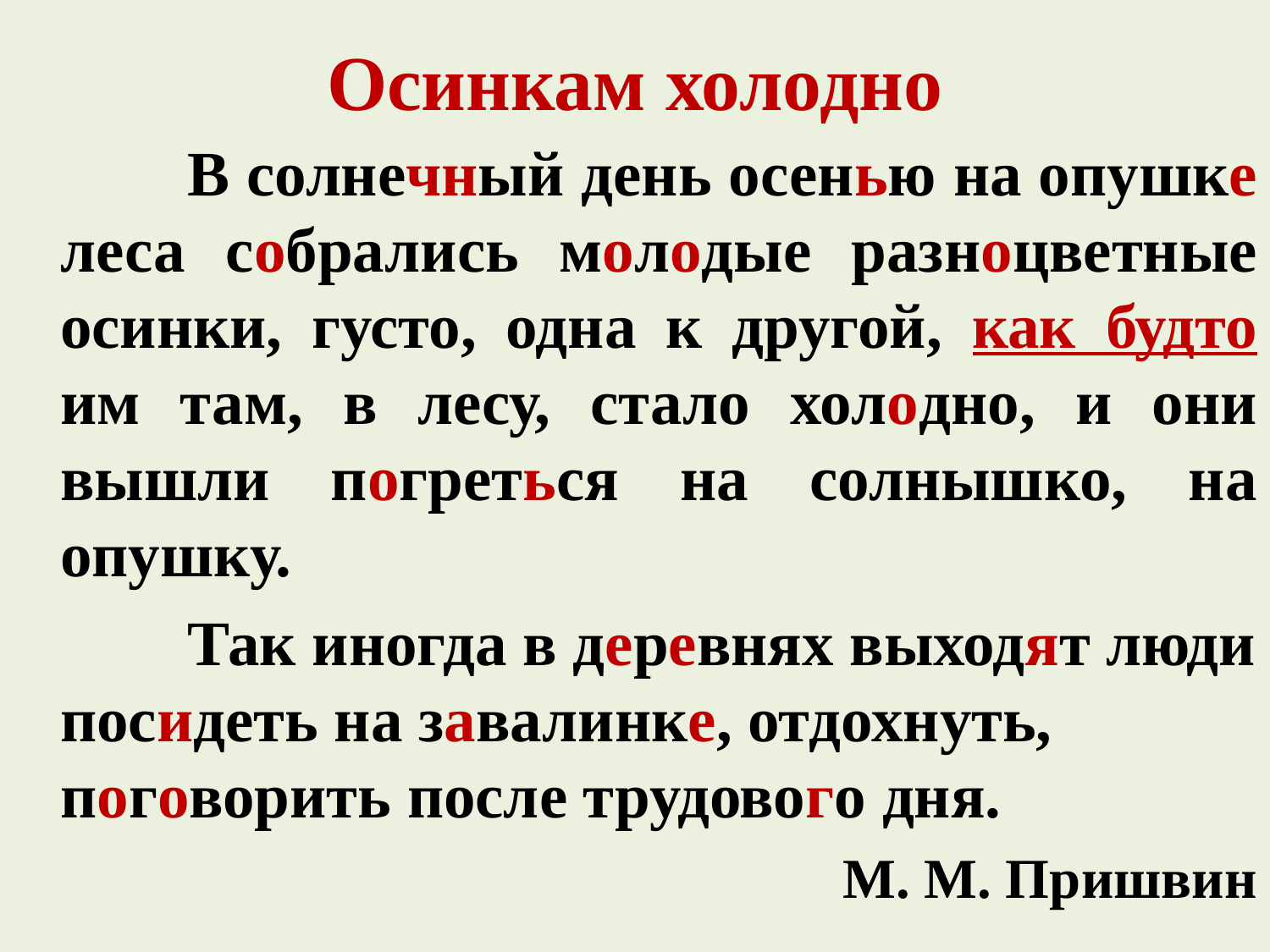

# Осинкам холодно
		В солнечный день осенью на опушке леса собрались молодые разноцветные осинки, густо, одна к другой, как будто им там, в лесу, стало холодно, и они вышли погреться на солнышко, на опушку.
    	Так иногда в деревнях выходят люди посидеть на завалинке, отдохнуть, поговорить после трудового дня.
М. М. Пришвин